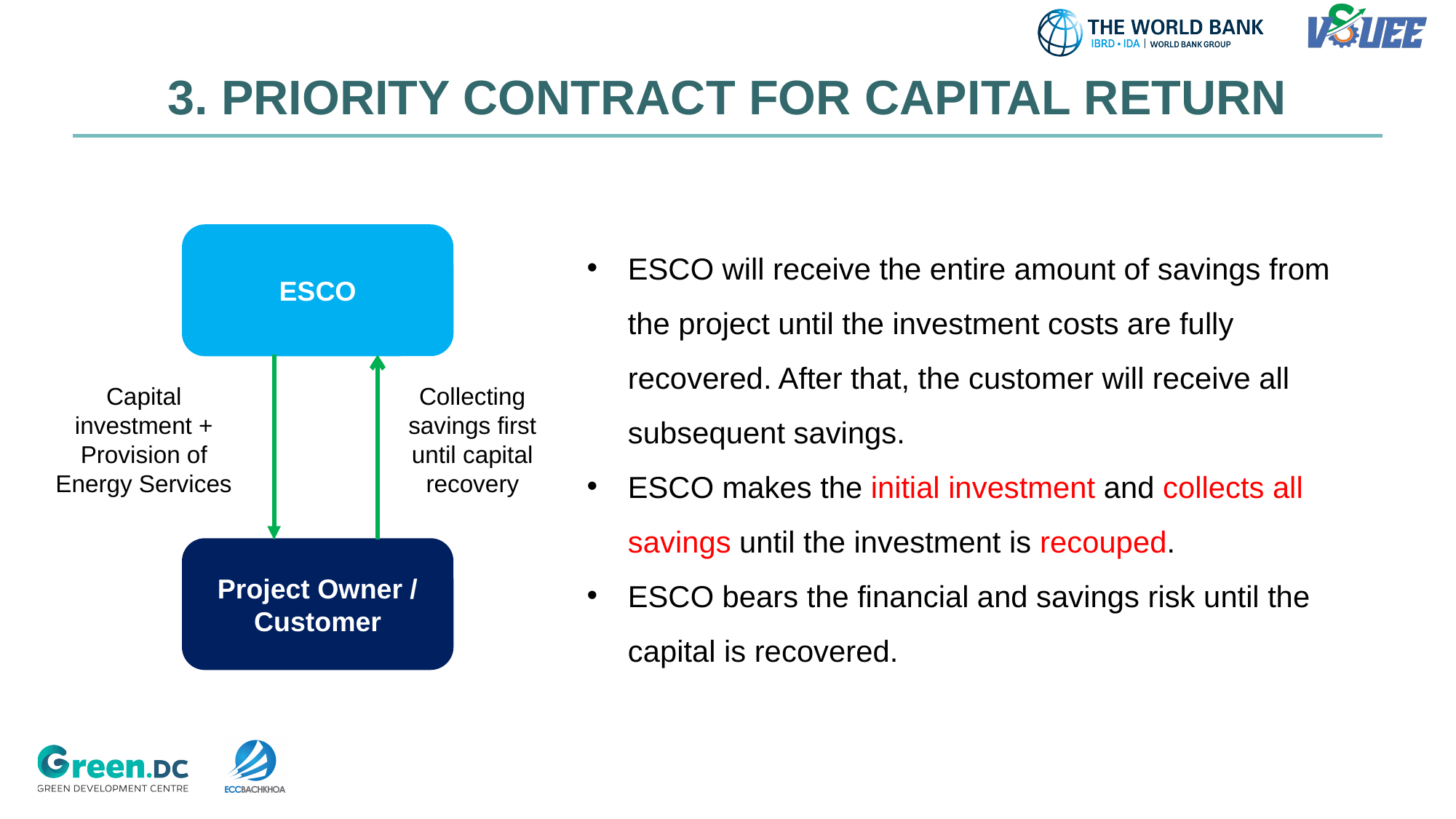

# 3. PRIORITY CONTRACT FOR CAPITAL RETURN
ESCO
Capital investment + Provision of Energy Services
Collecting savings first until capital recovery
Project Owner / Customer
ESCO will receive the entire amount of savings from the project until the investment costs are fully recovered. After that, the customer will receive all subsequent savings.
ESCO makes the initial investment and collects all savings until the investment is recouped.
ESCO bears the financial and savings risk until the capital is recovered.